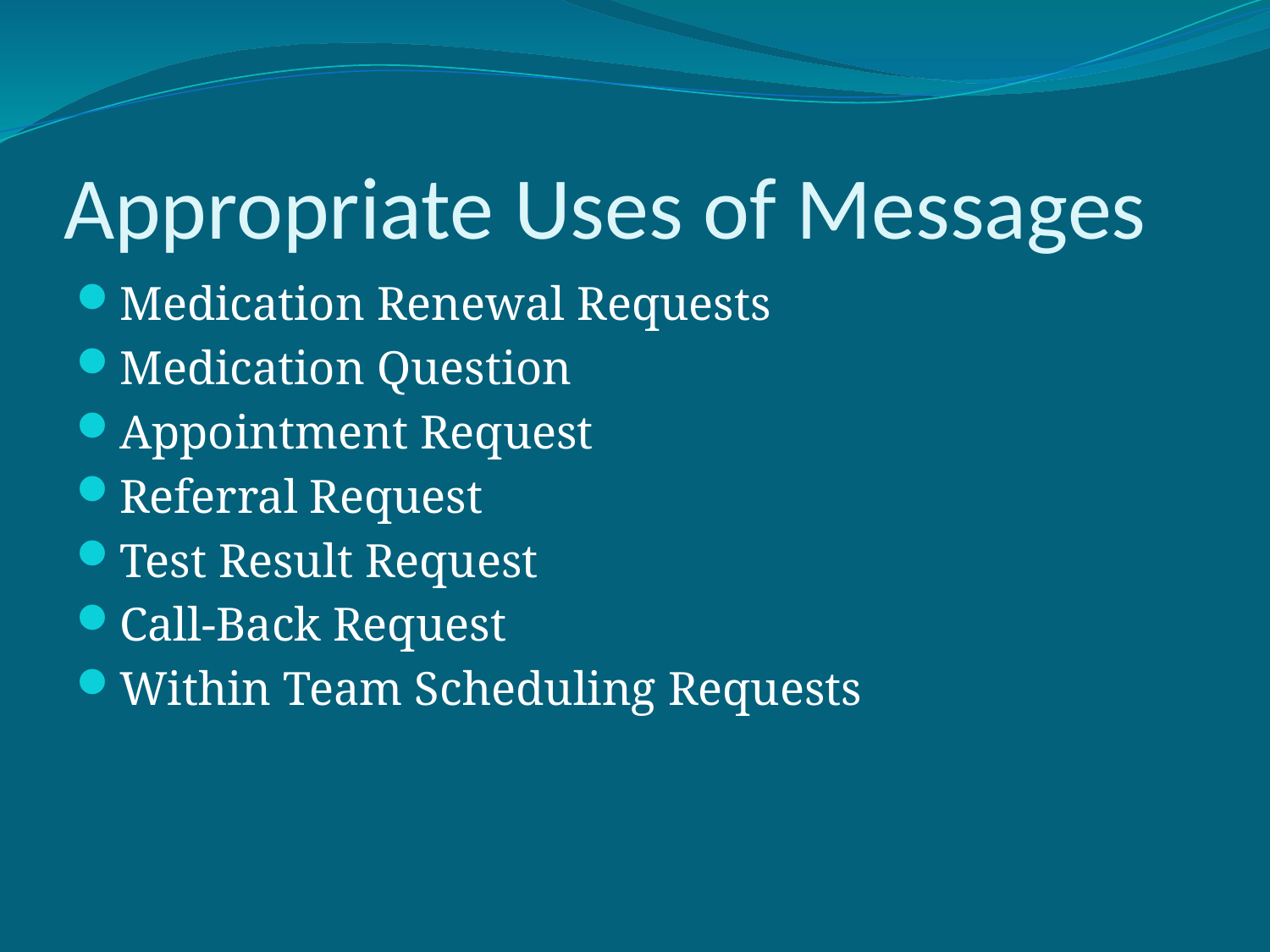

# Appropriate Uses of Messages
Medication Renewal Requests
Medication Question
Appointment Request
Referral Request
Test Result Request
Call-Back Request
Within Team Scheduling Requests